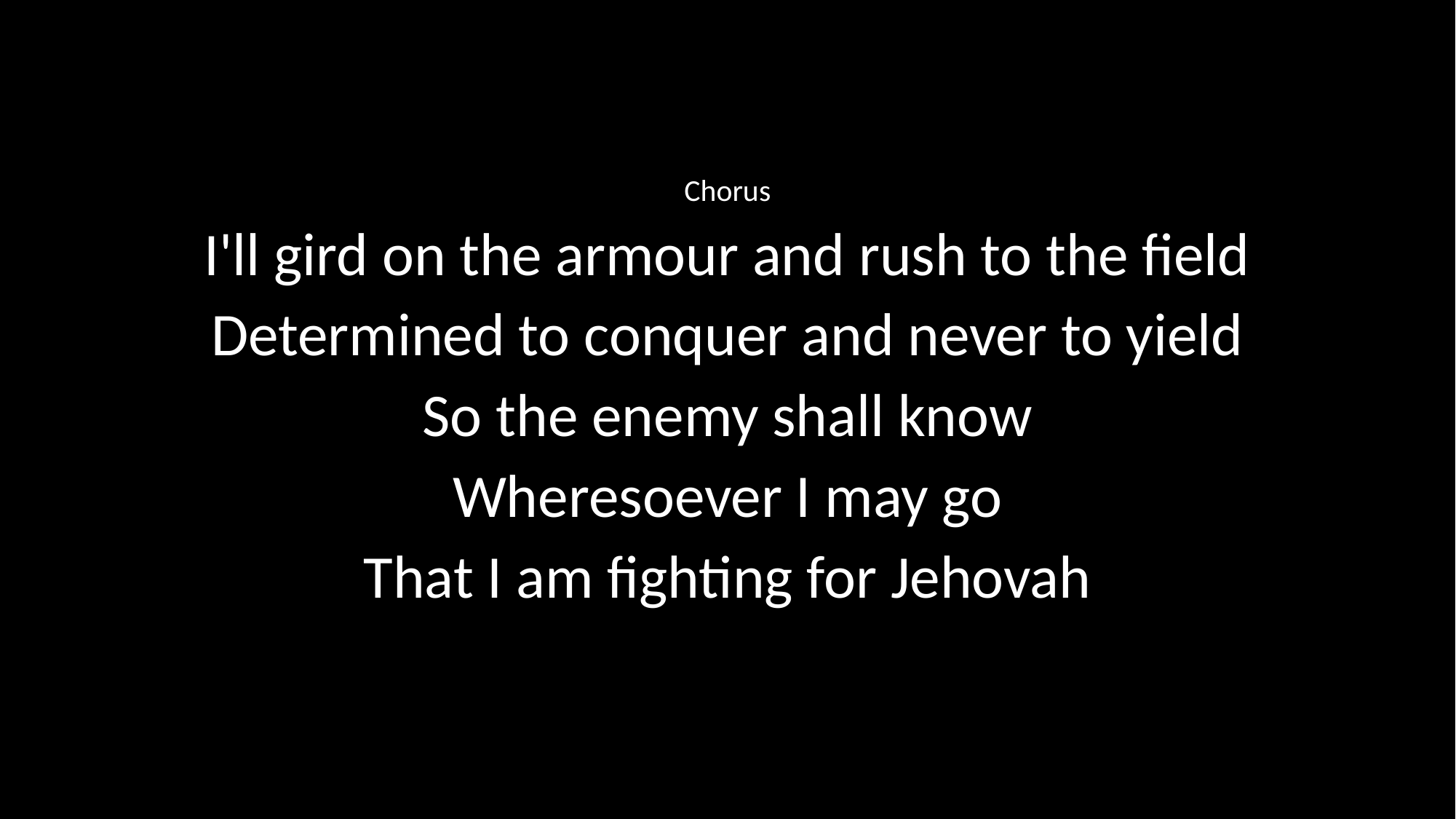

Chorus
I'll gird on the armour and rush to the field
Determined to conquer and never to yield
So the enemy shall know
Wheresoever I may go
That I am fighting for Jehovah